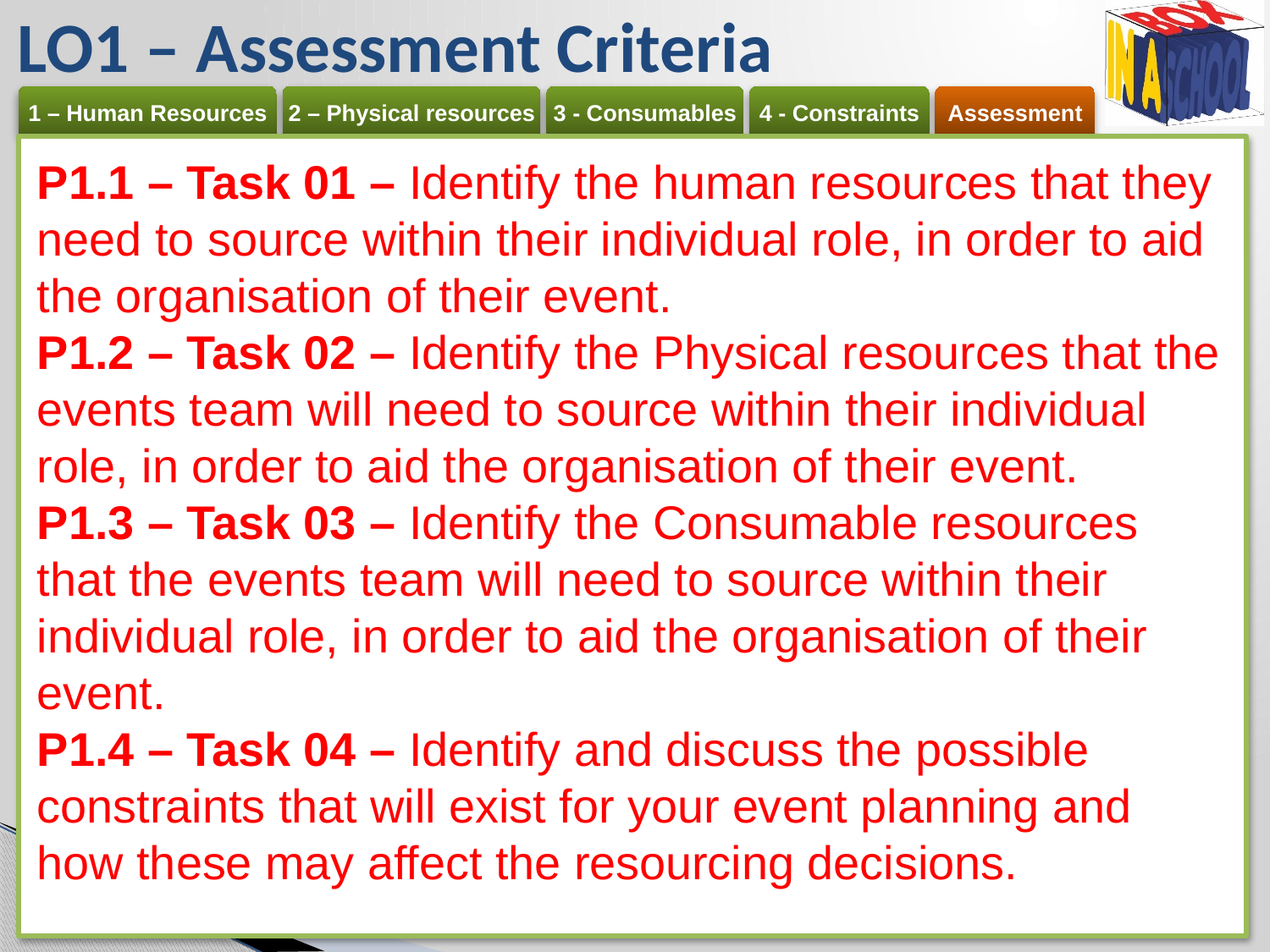

# LO1 – Assessment Criteria
P1.1 – Task 01 – Identify the human resources that they need to source within their individual role, in order to aid the organisation of their event.
P1.2 – Task 02 – Identify the Physical resources that the events team will need to source within their individual role, in order to aid the organisation of their event.
P1.3 – Task 03 – Identify the Consumable resources that the events team will need to source within their individual role, in order to aid the organisation of their event.
P1.4 – Task 04 – Identify and discuss the possible constraints that will exist for your event planning and how these may affect the resourcing decisions.